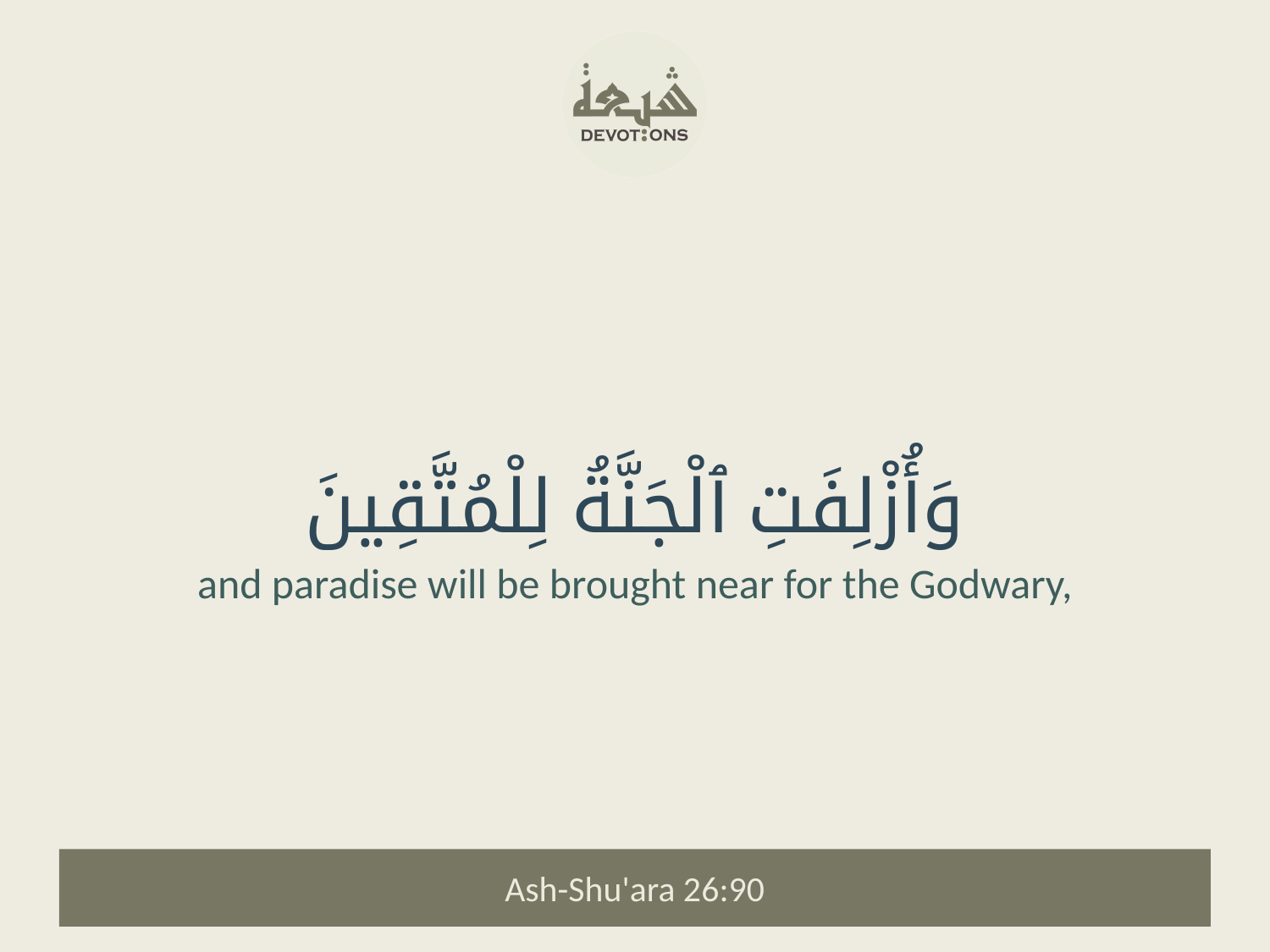

وَأُزْلِفَتِ ٱلْجَنَّةُ لِلْمُتَّقِينَ
and paradise will be brought near for the Godwary,
Ash-Shu'ara 26:90